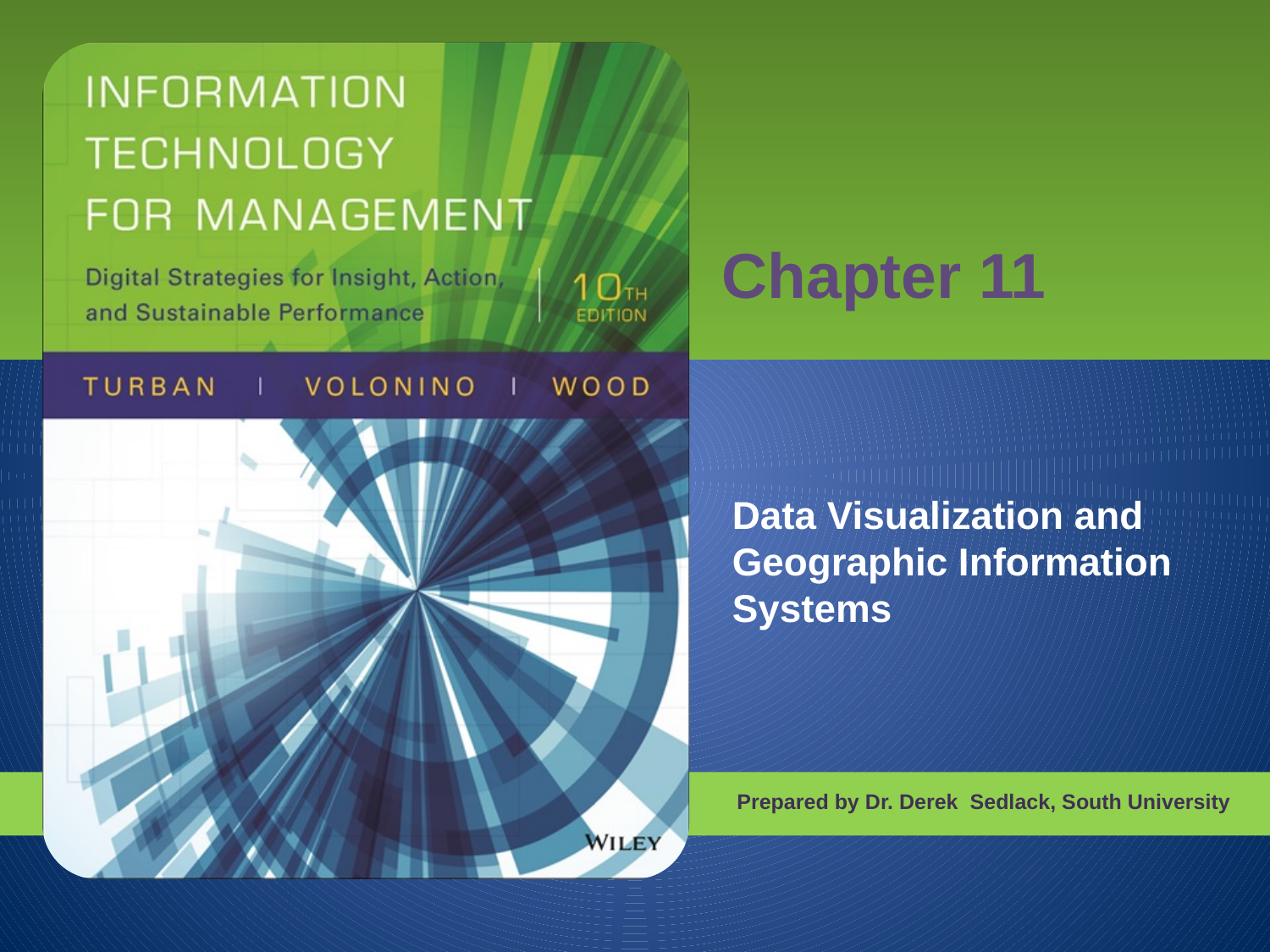

# Chapter 11
Data Visualization and Geographic Information Systems